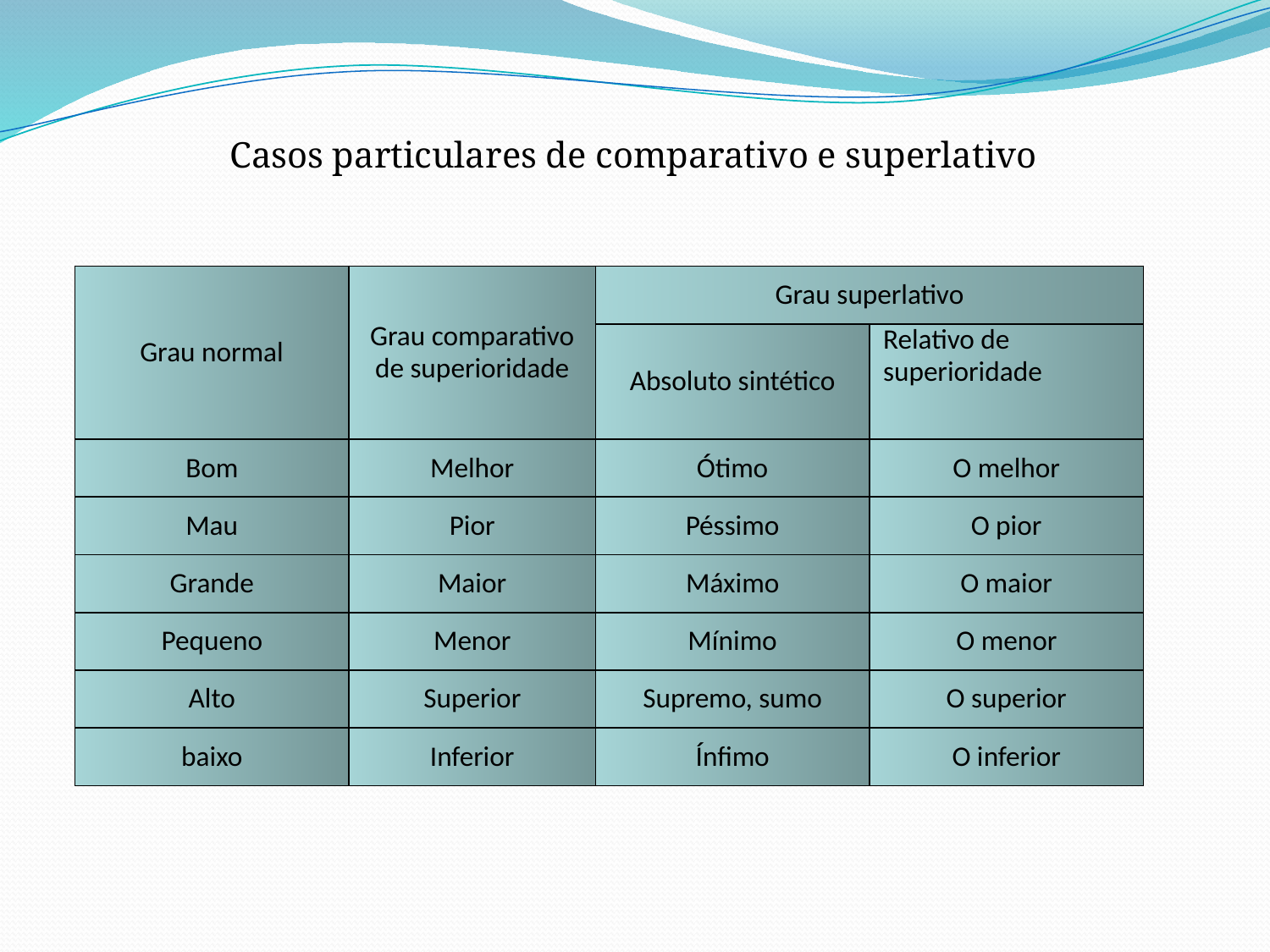

Casos particulares de comparativo e superlativo
| Grau normal | Grau comparativo de superioridade | Grau superlativo |  |
| --- | --- | --- | --- |
|  |  | Absoluto sintético | Relativo de superioridade |
| Bom | Melhor | Ótimo | O melhor |
| Mau | Pior | Péssimo | O pior |
| Grande | Maior | Máximo | O maior |
| Pequeno | Menor | Mínimo | O menor |
| Alto | Superior | Supremo, sumo | O superior |
| baixo | Inferior | Ínfimo | O inferior |